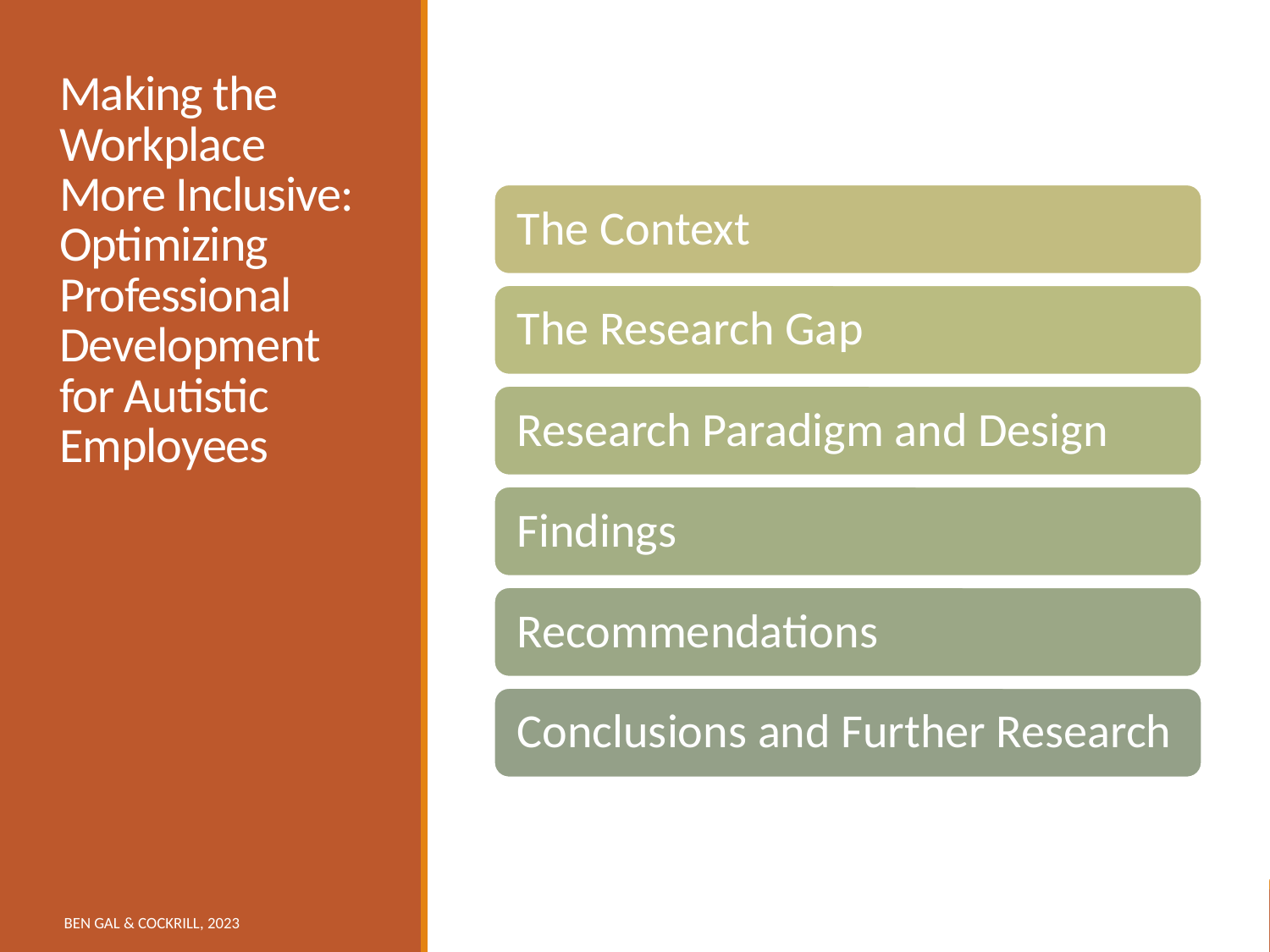

Making the Workplace More Inclusive: Optimizing Professional Development for Autistic Employees
The Context
The Research Gap
Research Paradigm and Design
Findings
Recommendations
Conclusions and Further Research

Ben Gal & Cockrill, 2023